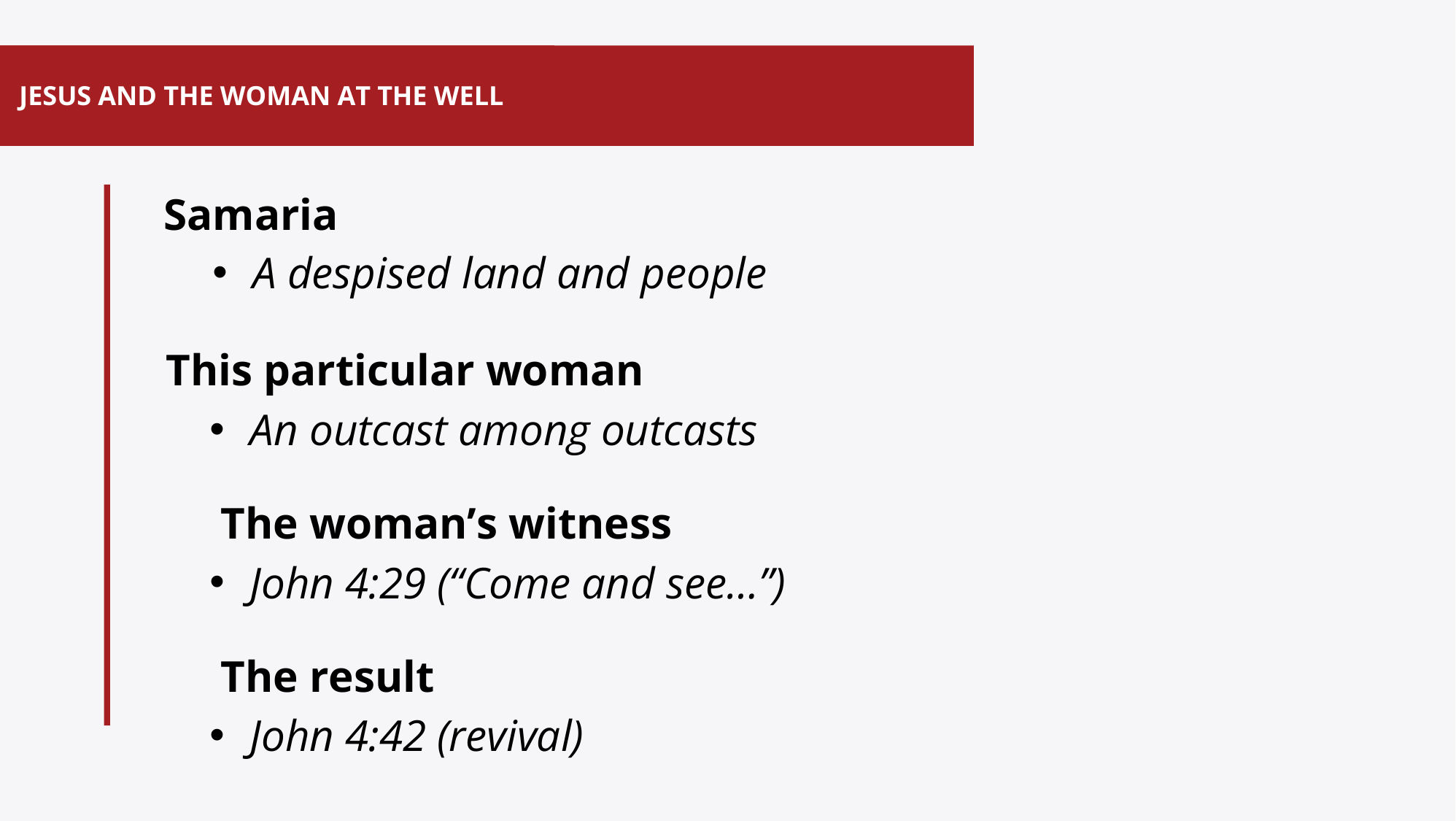

# JESUS AND THE WOMAN AT THE WELL

 This particular woman
An outcast among outcasts

 The woman’s witness
John 4:29 (“Come and see…”)

 The result
John 4:42 (revival)
Samaria

A despised land and people